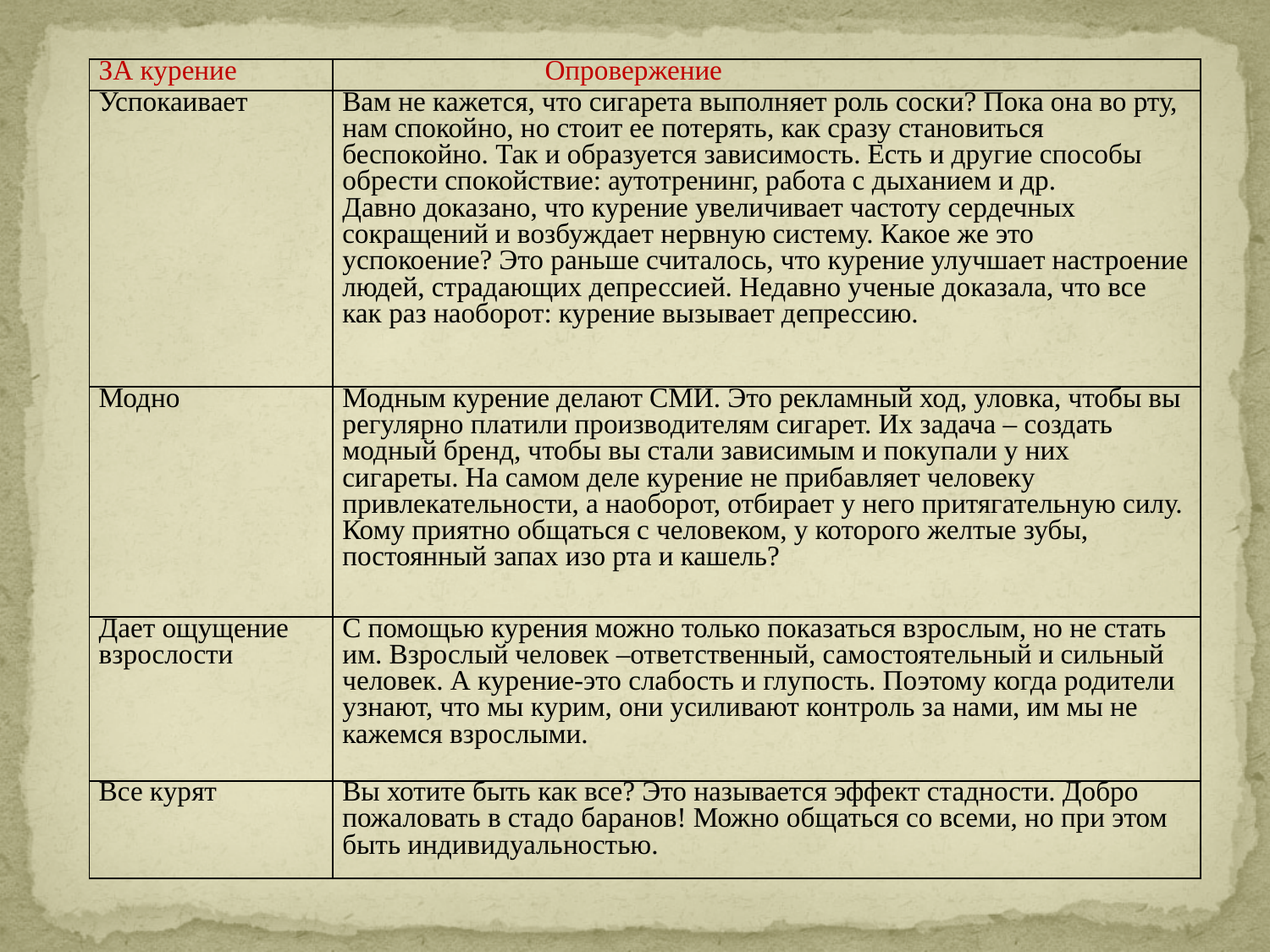

| ЗА курение | Опровержение |
| --- | --- |
| Успокаивает | Вам не кажется, что сигарета выполняет роль соски? Пока она во рту, нам спокойно, но стоит ее потерять, как сразу становиться беспокойно. Так и образуется зависимость. Есть и другие способы обрести спокойствие: аутотренинг, работа с дыханием и др. Давно доказано, что курение увеличивает частоту сердечных сокращений и возбуждает нервную систему. Какое же это успокоение? Это раньше считалось, что курение улучшает настроение людей, страдающих депрессией. Недавно ученые доказала, что все как раз наоборот: курение вызывает депрессию. |
| Модно | Модным курение делают СМИ. Это рекламный ход, уловка, чтобы вы регулярно платили производителям сигарет. Их задача – создать модный бренд, чтобы вы стали зависимым и покупали у них сигареты. На самом деле курение не прибавляет человеку привлекательности, а наоборот, отбирает у него притягательную силу. Кому приятно общаться с человеком, у которого желтые зубы, постоянный запах изо рта и кашель? |
| Дает ощущение взрослости | С помощью курения можно только показаться взрослым, но не стать им. Взрослый человек –ответственный, самостоятельный и сильный человек. А курение-это слабость и глупость. Поэтому когда родители узнают, что мы курим, они усиливают контроль за нами, им мы не кажемся взрослыми. |
| Все курят | Вы хотите быть как все? Это называется эффект стадности. Добро пожаловать в стадо баранов! Можно общаться со всеми, но при этом быть индивидуальностью. |